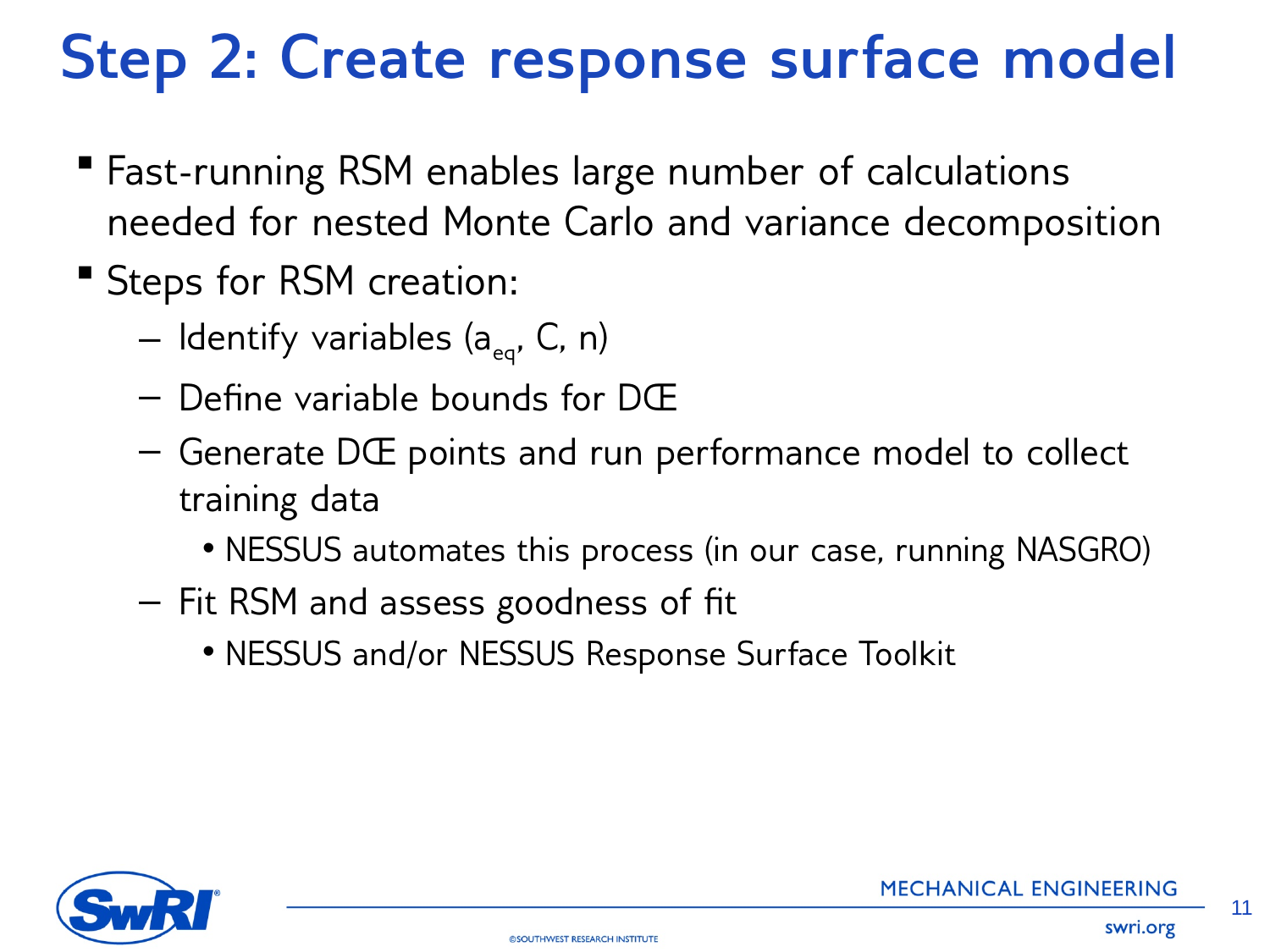

# Step 2: Create response surface model
Fast-running RSM enables large number of calculations needed for nested Monte Carlo and variance decomposition
Steps for RSM creation:
Identify variables (aeq, C, n)
Define variable bounds for DOE
Generate DOE points and run performance model to collect training data
NESSUS automates this process (in our case, running NASGRO)
Fit RSM and assess goodness of fit
NESSUS and/or NESSUS Response Surface Toolkit
11